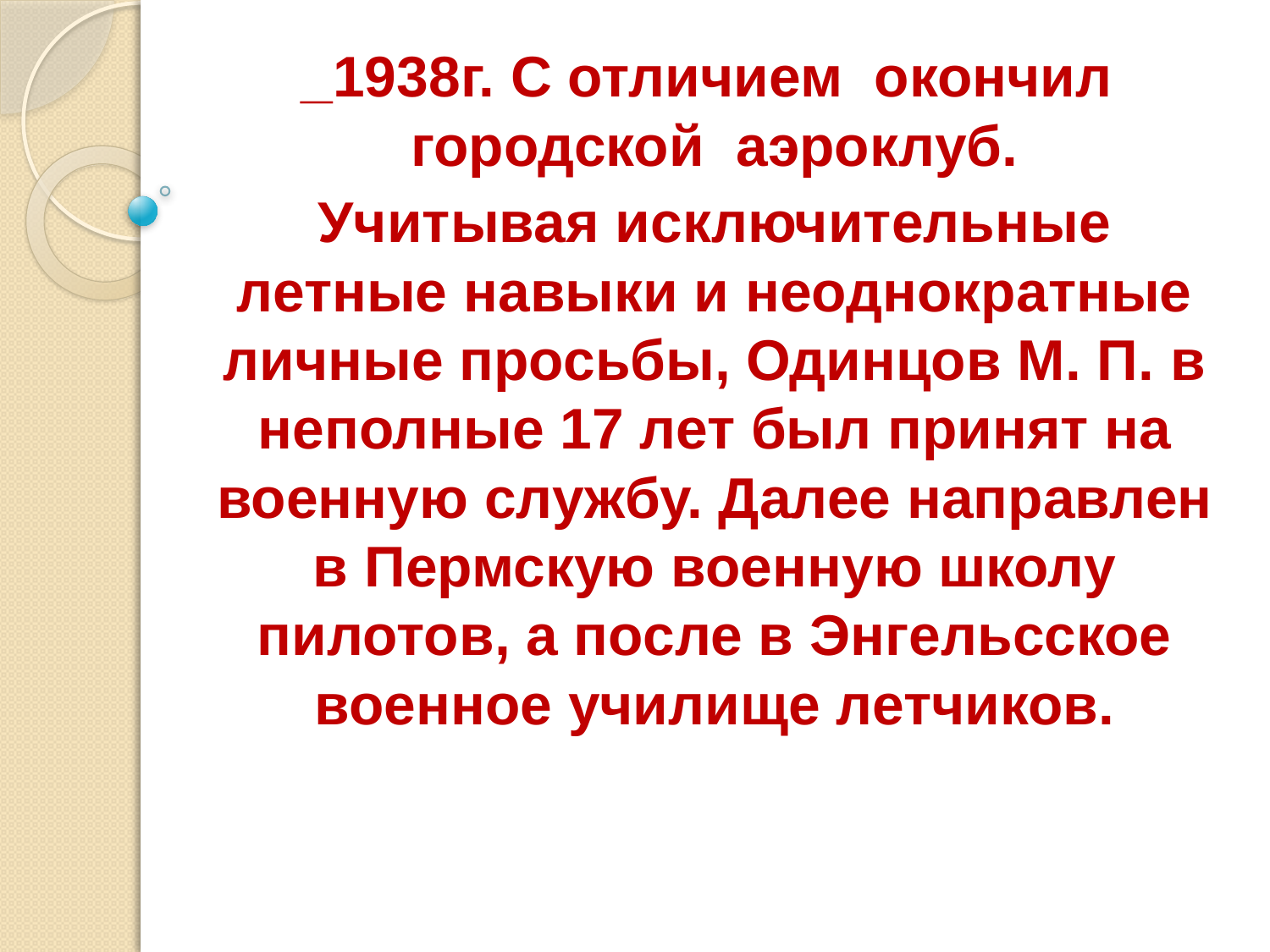

_1938г. С отличием  окончил  городской  аэроклуб.
Учитывая исключительные летные навыки и неоднократные личные просьбы, Одинцов М. П. в неполные 17 лет был принят на военную службу. Далее направлен в Пермскую военную школу пилотов, а после в Энгельсское военное училище летчиков.
#